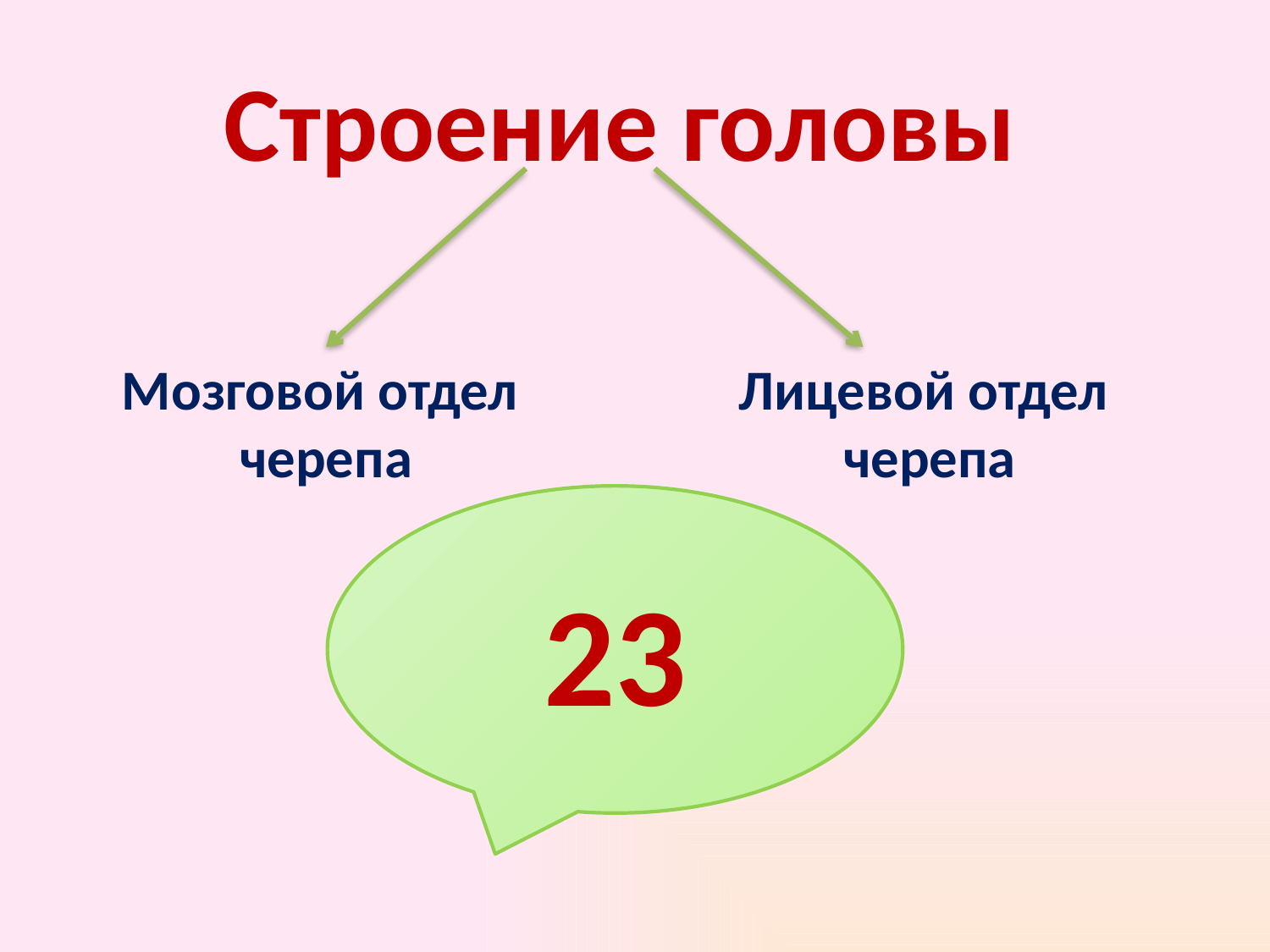

Строение головы
Мозговой отдел
черепа
Лицевой отдел
 черепа
23